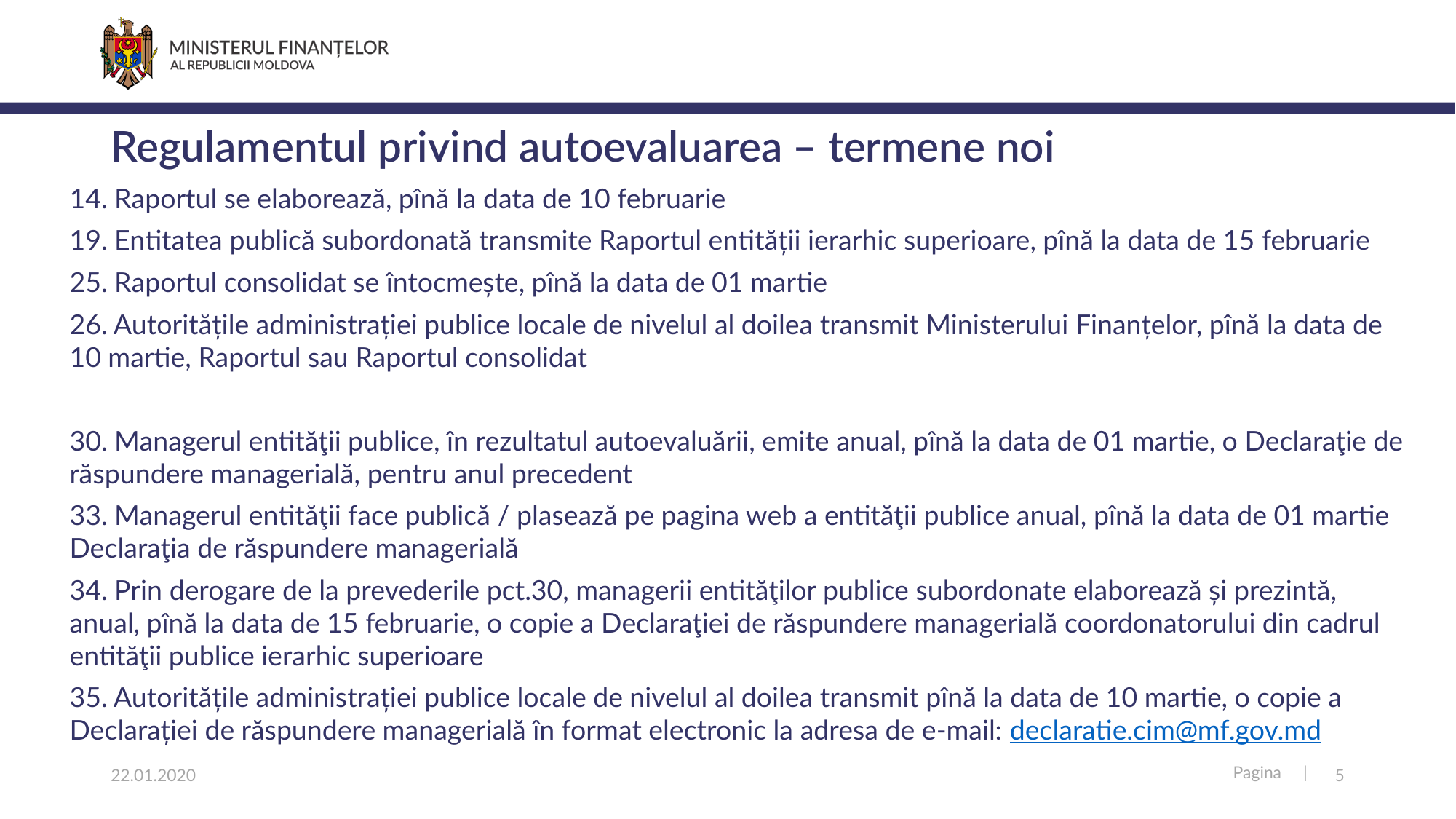

# Regulamentul privind autoevaluarea – termene noi
14. Raportul se elaborează, pînă la data de 10 februarie
19. Entitatea publică subordonată transmite Raportul entității ierarhic superioare, pînă la data de 15 februarie
25. Raportul consolidat se întocmește, pînă la data de 01 martie
26. Autoritățile administrației publice locale de nivelul al doilea transmit Ministerului Finanțelor, pînă la data de 10 martie, Raportul sau Raportul consolidat

30. Managerul entităţii publice, în rezultatul autoevaluării, emite anual, pînă la data de 01 martie, o Declaraţie de răspundere managerială, pentru anul precedent
33. Managerul entităţii face publică / plasează pe pagina web a entităţii publice anual, pînă la data de 01 martie Declaraţia de răspundere managerială
34. Prin derogare de la prevederile pct.30, managerii entităţilor publice subordonate elaborează și prezintă, anual, pînă la data de 15 februarie, o copie a Declaraţiei de răspundere managerială coordonatorului din cadrul entităţii publice ierarhic superioare
35. Autoritățile administrației publice locale de nivelul al doilea transmit pînă la data de 10 martie, o copie a Declarației de răspundere managerială în format electronic la adresa de e-mail: declaratie.cim@mf.gov.md
22.01.2020
5